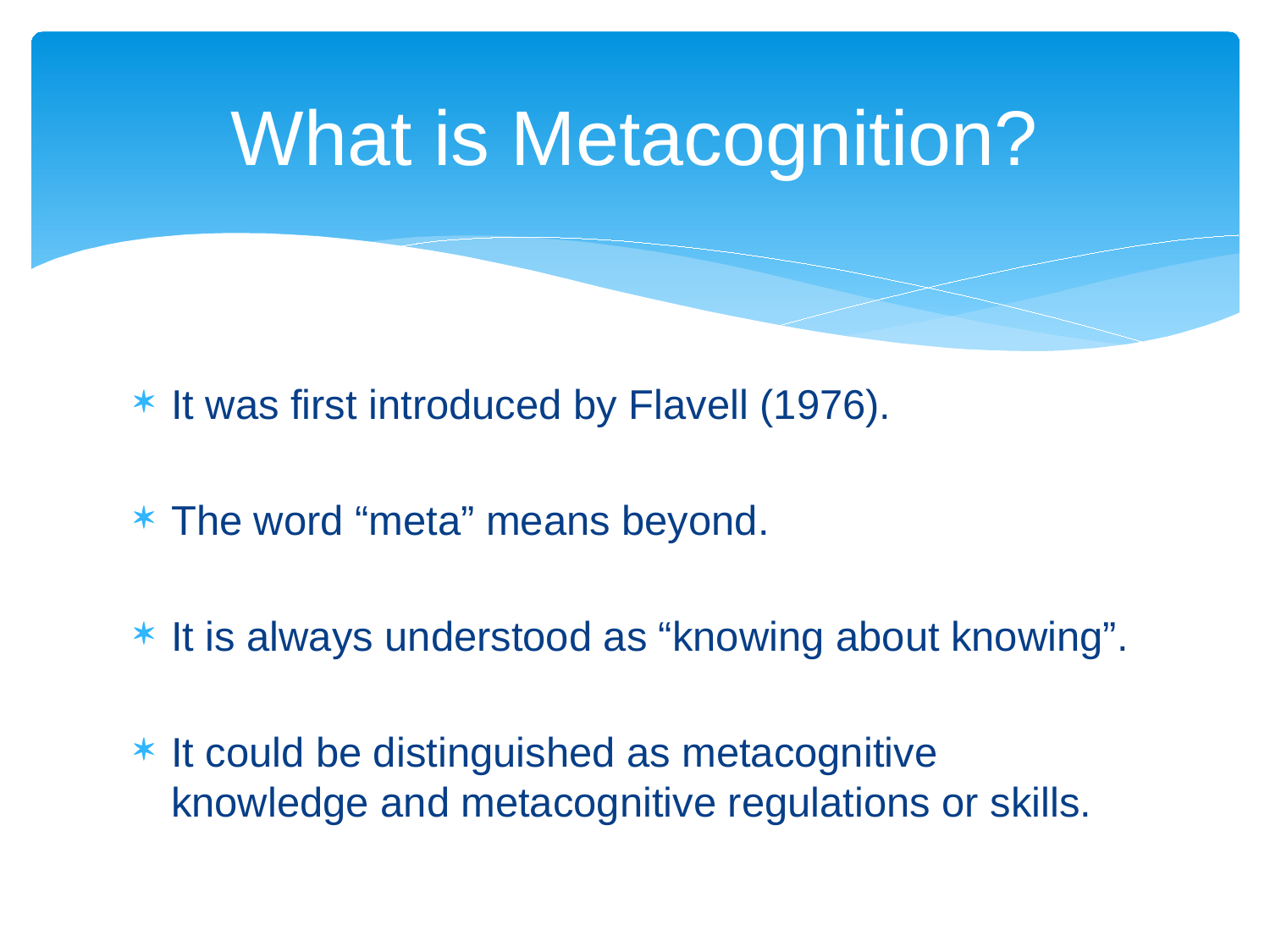

# What is Metacognition?
It was first introduced by Flavell (1976).

The word “meta” means beyond.

It is always understood as “knowing about knowing”.

It could be distinguished as metacognitive knowledge and metacognitive regulations or skills.